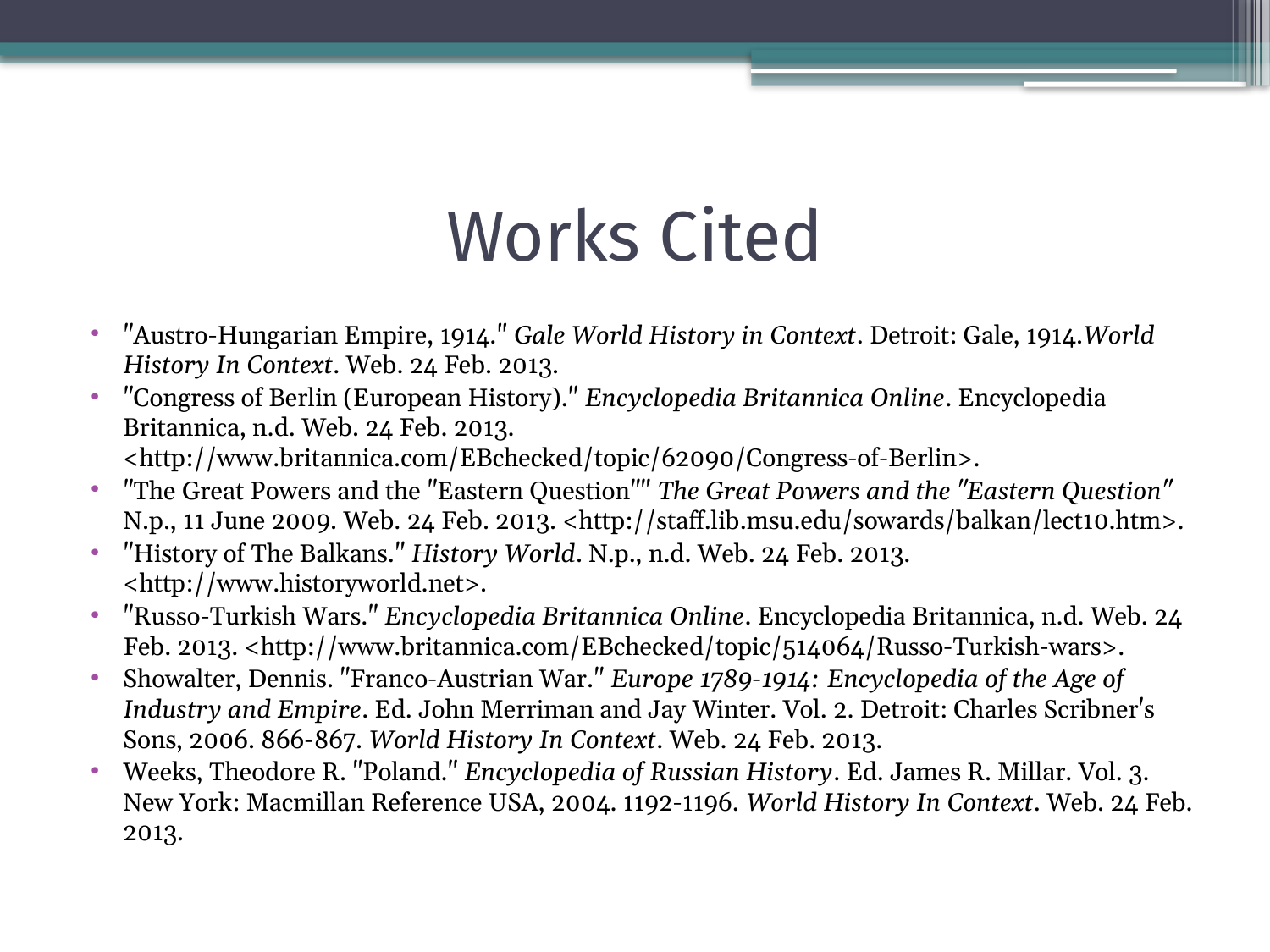

# Works Cited
"Austro-Hungarian Empire, 1914." Gale World History in Context. Detroit: Gale, 1914.World History In Context. Web. 24 Feb. 2013.
"Congress of Berlin (European History)." Encyclopedia Britannica Online. Encyclopedia Britannica, n.d. Web. 24 Feb. 2013. <http://www.britannica.com/EBchecked/topic/62090/Congress-of-Berlin>.
"The Great Powers and the "Eastern Question"" The Great Powers and the "Eastern Question" N.p., 11 June 2009. Web. 24 Feb. 2013. <http://staff.lib.msu.edu/sowards/balkan/lect10.htm>.
"History of The Balkans." History World. N.p., n.d. Web. 24 Feb. 2013. <http://www.historyworld.net>.
"Russo-Turkish Wars." Encyclopedia Britannica Online. Encyclopedia Britannica, n.d. Web. 24 Feb. 2013. <http://www.britannica.com/EBchecked/topic/514064/Russo-Turkish-wars>.
Showalter, Dennis. "Franco-Austrian War." Europe 1789-1914: Encyclopedia of the Age of Industry and Empire. Ed. John Merriman and Jay Winter. Vol. 2. Detroit: Charles Scribner's Sons, 2006. 866-867. World History In Context. Web. 24 Feb. 2013.
Weeks, Theodore R. "Poland." Encyclopedia of Russian History. Ed. James R. Millar. Vol. 3. New York: Macmillan Reference USA, 2004. 1192-1196. World History In Context. Web. 24 Feb. 2013.